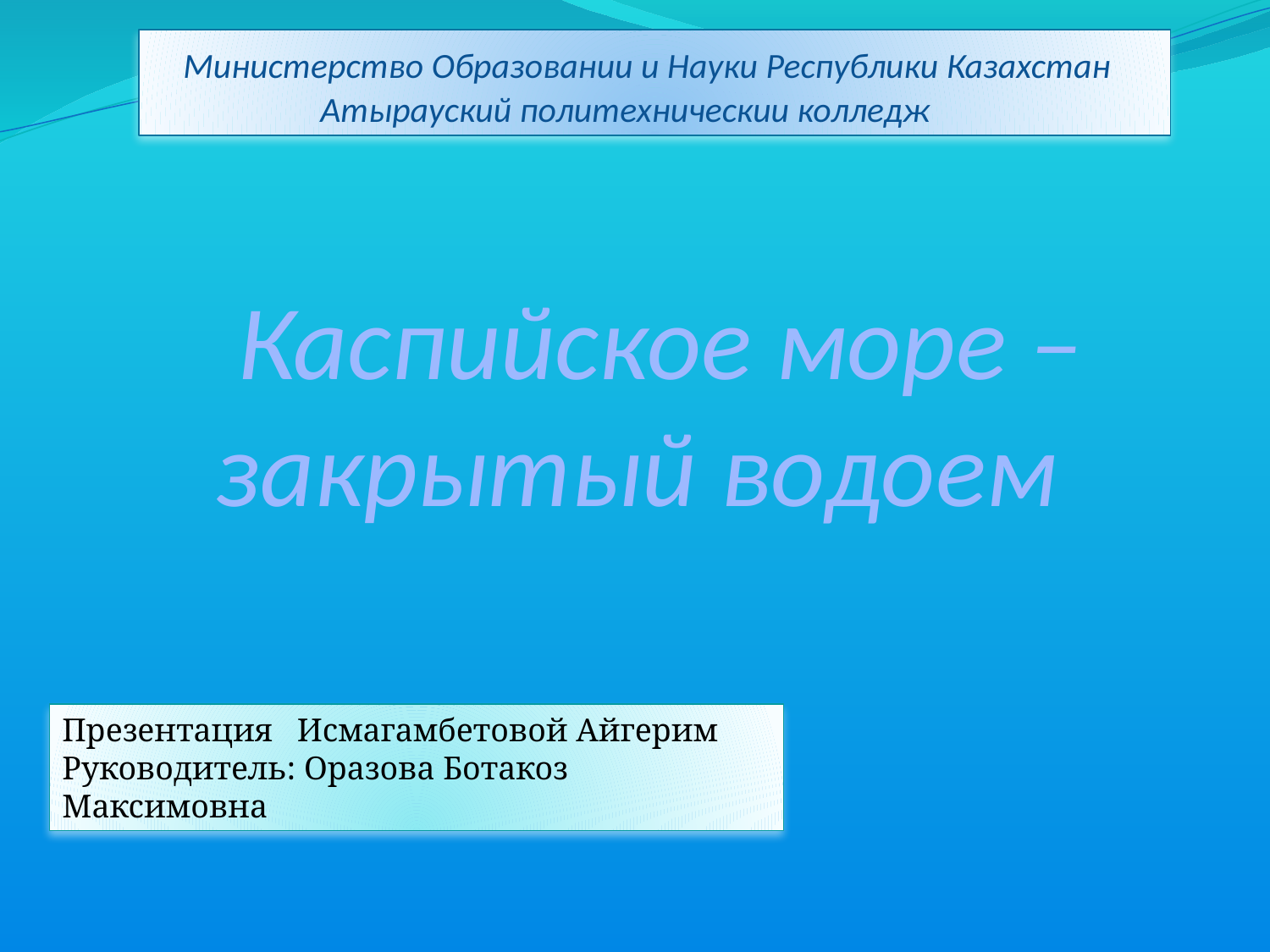

Министерство Образовании и Науки Республики Казахстан
                     Атырауский политехническии колледж
    Каспийское море –
 закрытый водоем
Презентация   Исмагамбетовой Айгерим
Руководитель: Оразова Ботакоз Максимовна